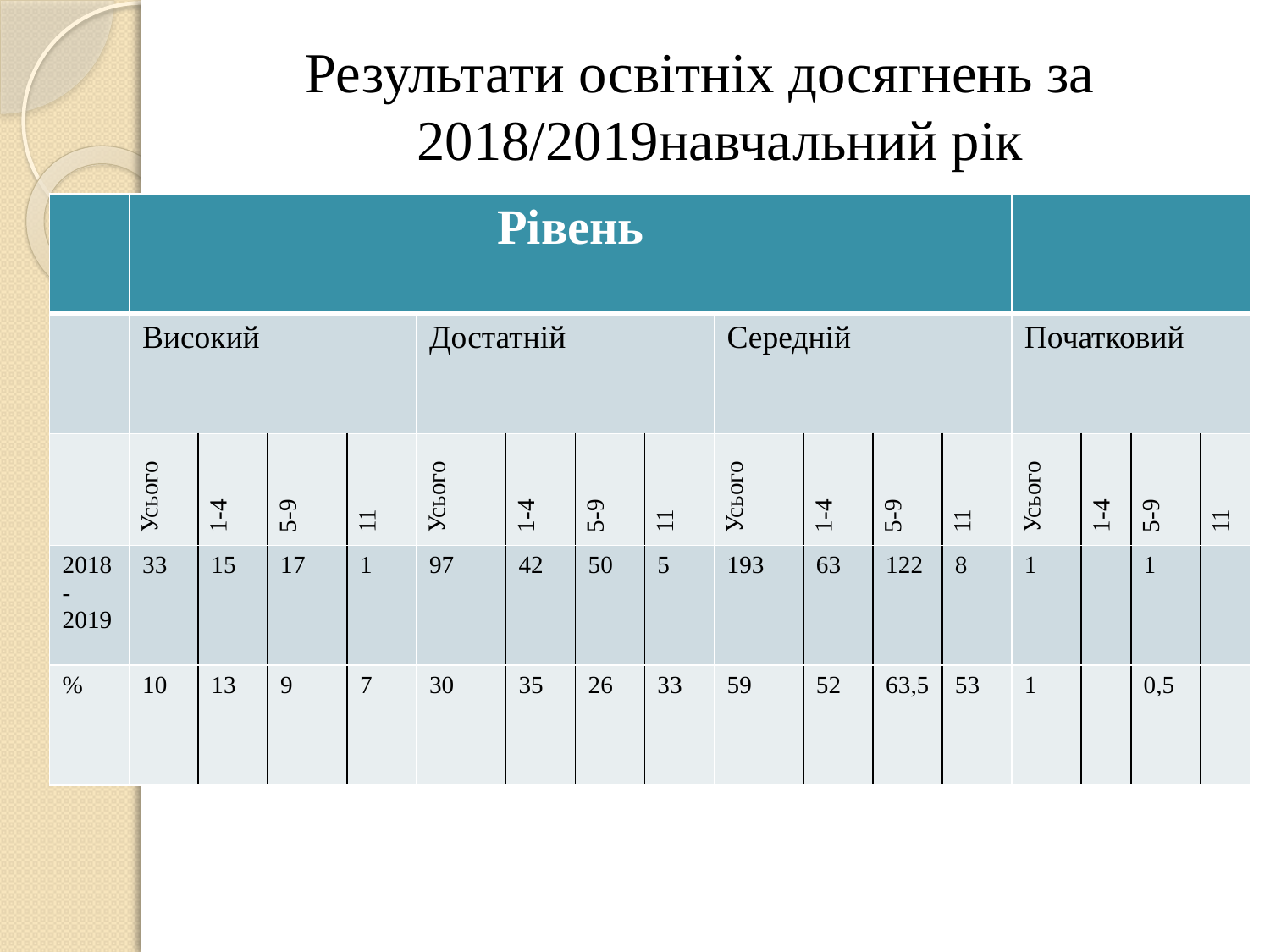

Результати освітніх досягнень за 2018/2019навчальний рік

|  | Рівень |  |  |  |  |  |  |  |  |  |  |  |  |  |  |  |
| --- | --- | --- | --- | --- | --- | --- | --- | --- | --- | --- | --- | --- | --- | --- | --- | --- |
|  | Високий |  |  |  | Достатній |  |  |  | Середній |  |  |  | Початковий |  |  |  |
|  | Усього | 1-4 | 5-9 | 11 | Усього | 1-4 | 5-9 | 11 | Усього | 1-4 | 5-9 | 11 | Усього | 1-4 | 5-9 | 11 |
| 2018-2019 | 33 | 15 | 17 | 1 | 97 | 42 | 50 | 5 | 193 | 63 | 122 | 8 | 1 |  | 1 |  |
| % | 10 | 13 | 9 | 7 | 30 | 35 | 26 | 33 | 59 | 52 | 63,5 | 53 | 1 |  | 0,5 |  |